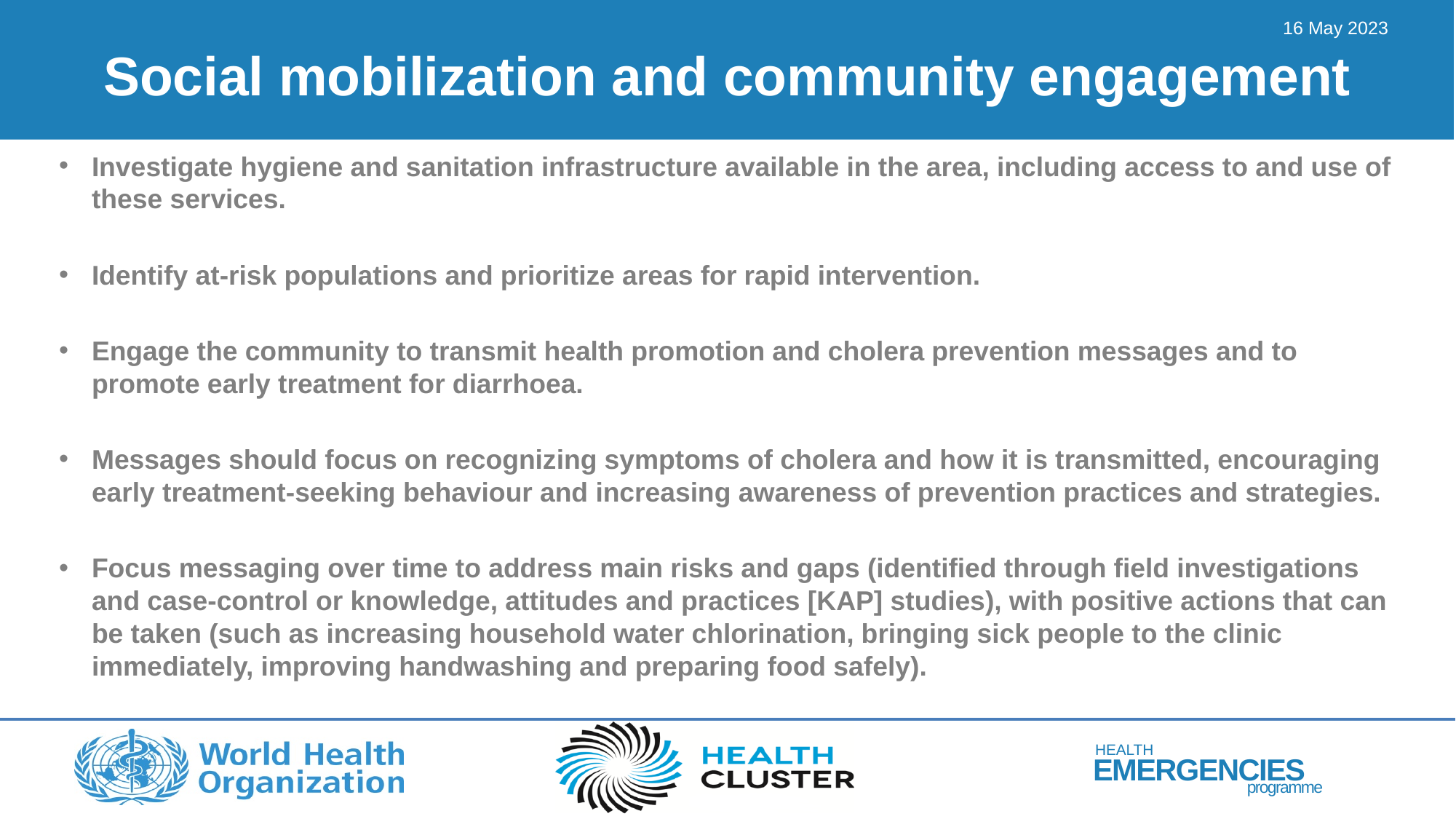

# Social mobilization and community engagement
16 May 2023
Investigate hygiene and sanitation infrastructure available in the area, including access to and use of these services.

Identify at-risk populations and prioritize areas for rapid intervention.

Engage the community to transmit health promotion and cholera prevention messages and to promote early treatment for diarrhoea.

Messages should focus on recognizing symptoms of cholera and how it is transmitted, encouraging early treatment-seeking behaviour and increasing awareness of prevention practices and strategies.

Focus messaging over time to address main risks and gaps (identified through field investigations and case-control or knowledge, attitudes and practices [KAP] studies), with positive actions that can be taken (such as increasing household water chlorination, bringing sick people to the clinic immediately, improving handwashing and preparing food safely).